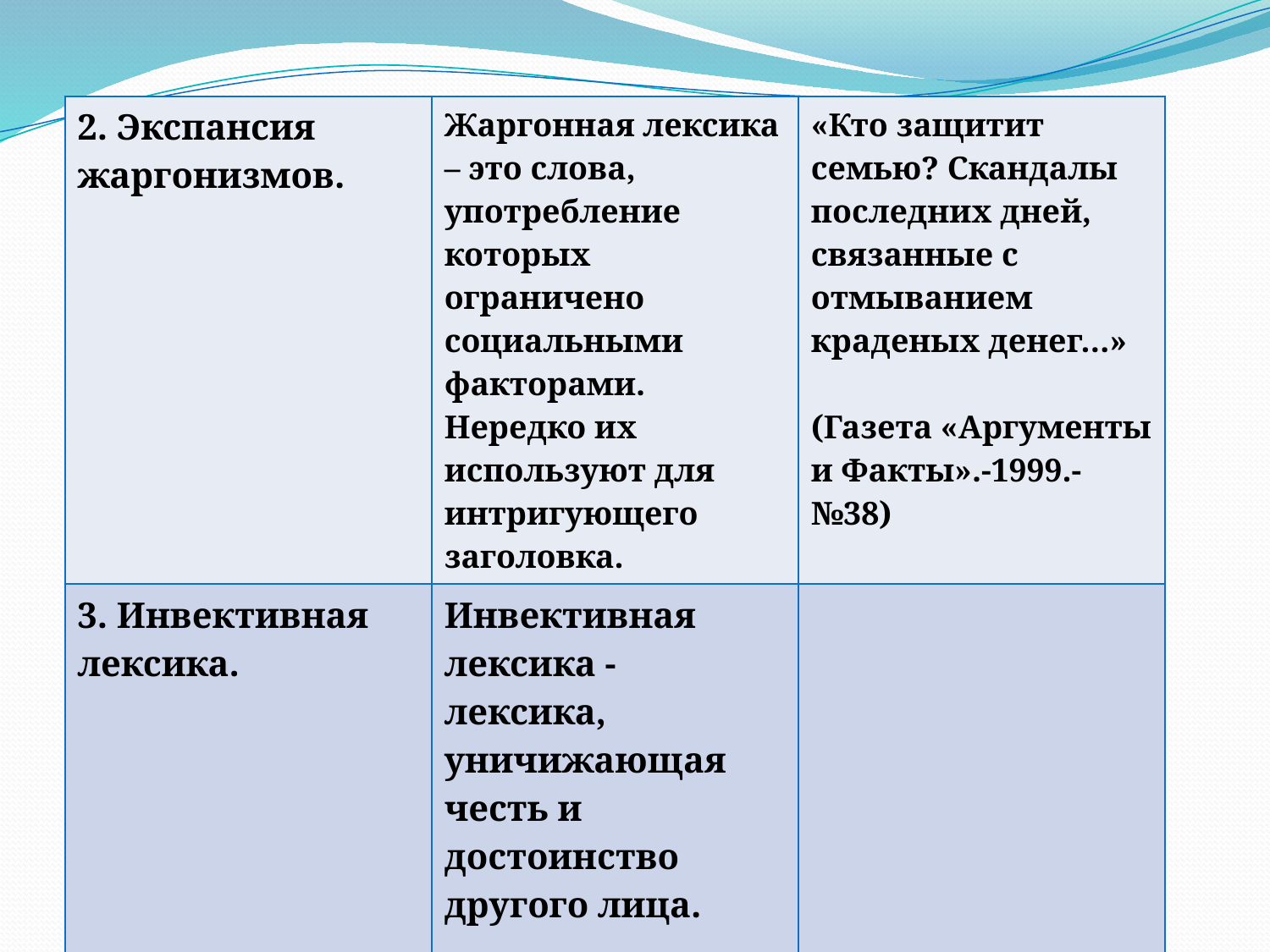

| 2. Экспансия жаргонизмов. | Жаргонная лексика – это слова, употребление которых ограничено социальными факторами. Нередко их используют для интригующего заголовка. | «Кто защитит семью? Скандалы последних дней, связанные с отмыванием краденых денег…» (Газета «Аргументы и Факты».-1999.-№38) |
| --- | --- | --- |
| 3. Инвективная лексика. | Инвективная лексика - лексика, уничижающая честь и достоинство другого лица. |  |